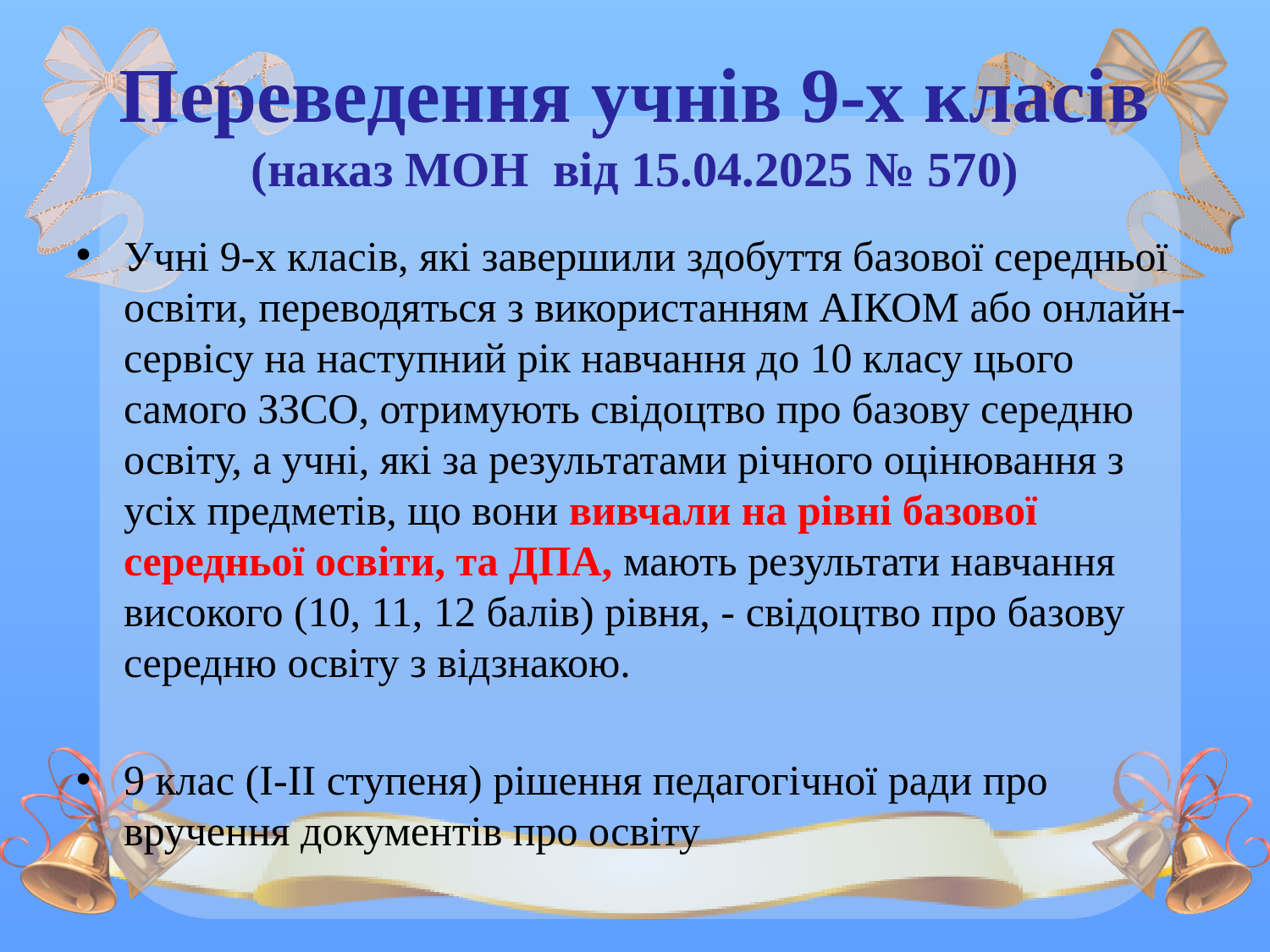

# Переведення учнів 9-х класів (наказ МОН  від 15.04.2025 № 570)
Учні 9-х класів, які завершили здобуття базової середньої освіти, переводяться з використанням АІКОМ або онлайн-сервісу на наступний рік навчання до 10 класу цього самого ЗЗСО, отримують свідоцтво про базову середню освіту, а учні, які за результатами річного оцінювання з усіх предметів, що вони вивчали на рівні базової середньої освіти, та ДПА, мають результати навчання високого (10, 11, 12 балів) рівня, - свідоцтво про базову середню освіту з відзнакою.

9 клас (І-ІІ ступеня) рішення педагогічної ради про вручення документів про освіту